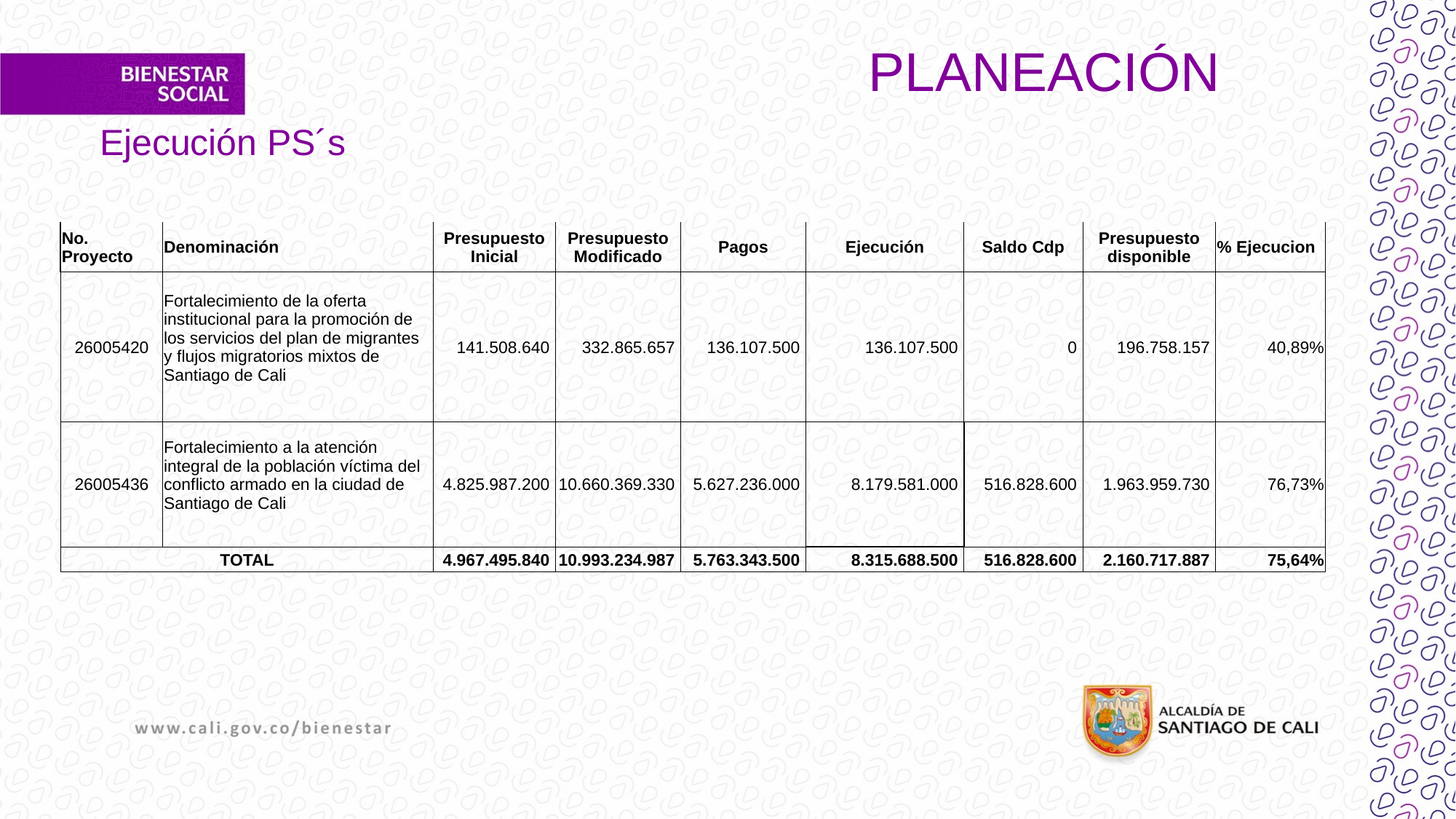

# PLANEACIÓN
Ejecución PS´s
| No. Proyecto | Denominación | Presupuesto Inicial | Presupuesto Modificado | Pagos | Ejecución | Saldo Cdp | Presupuesto disponible | % Ejecucion |
| --- | --- | --- | --- | --- | --- | --- | --- | --- |
| 26005420 | Fortalecimiento de la oferta institucional para la promoción de los servicios del plan de migrantes y flujos migratorios mixtos de Santiago de Cali | 141.508.640 | 332.865.657 | 136.107.500 | 136.107.500 | 0 | 196.758.157 | 40,89% |
| 26005436 | Fortalecimiento a la atención integral de la población víctima del conflicto armado en la ciudad de Santiago de Cali | 4.825.987.200 | 10.660.369.330 | 5.627.236.000 | 8.179.581.000 | 516.828.600 | 1.963.959.730 | 76,73% |
| TOTAL |  | 4.967.495.840 | 10.993.234.987 | 5.763.343.500 | 8.315.688.500 | 516.828.600 | 2.160.717.887 | 75,64% |